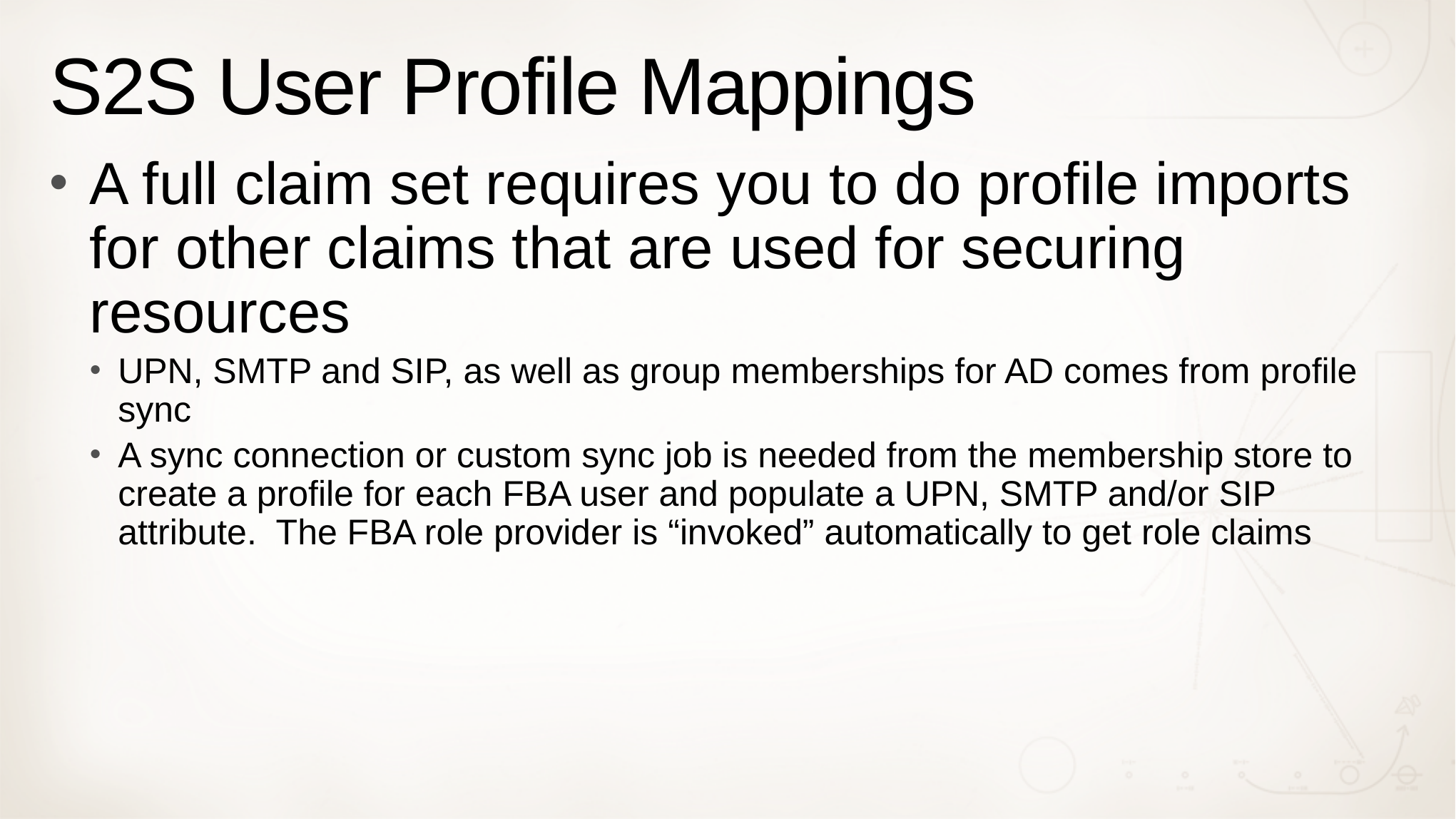

# S2S User Profile Mappings
A full claim set requires you to do profile imports for other claims that are used for securing resources
UPN, SMTP and SIP, as well as group memberships for AD comes from profile sync
A sync connection or custom sync job is needed from the membership store to create a profile for each FBA user and populate a UPN, SMTP and/or SIP attribute.  The FBA role provider is “invoked” automatically to get role claims